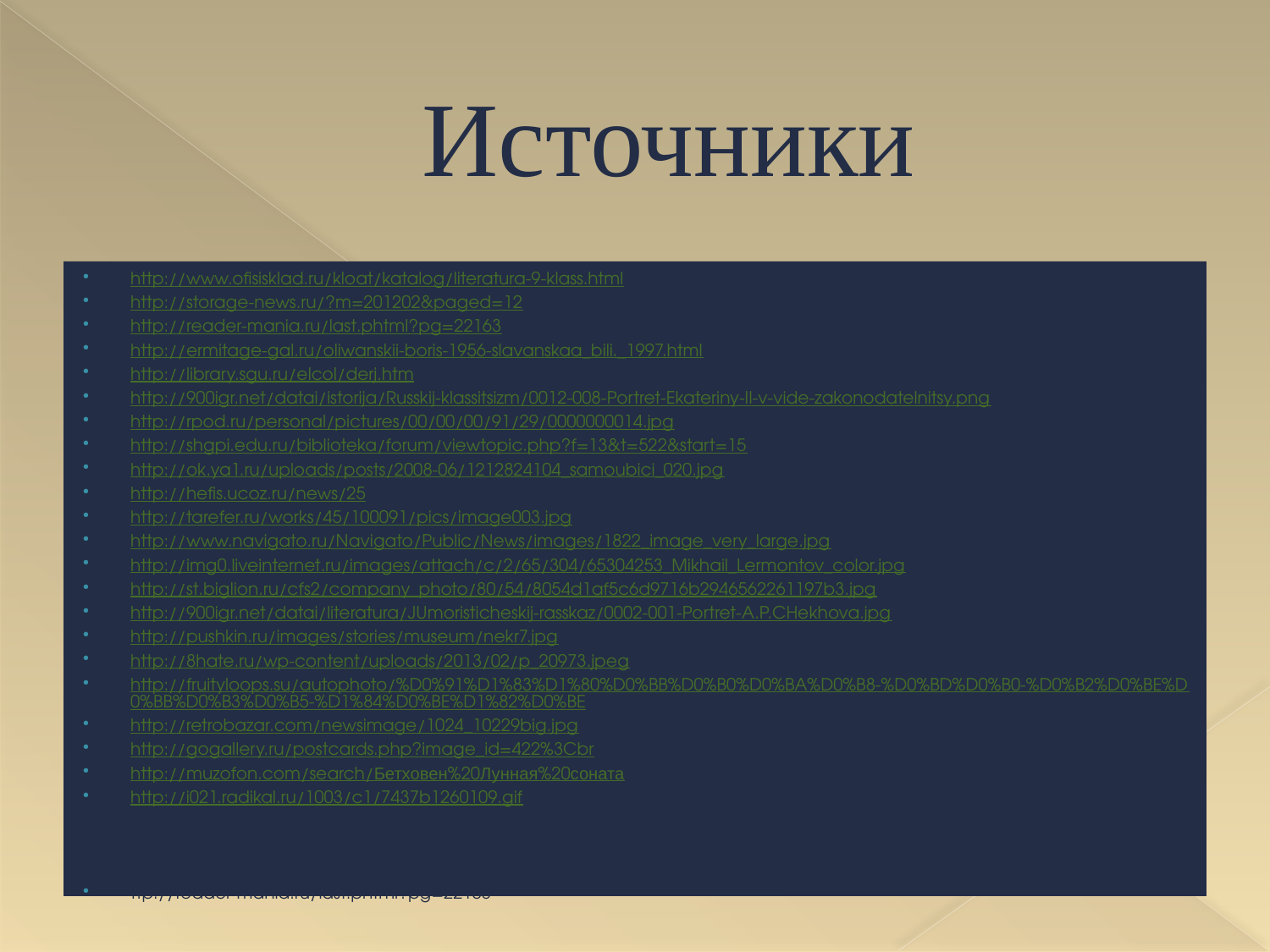

# Источники
http://www.ofisisklad.ru/kloat/katalog/literatura-9-klass.html
http://storage-news.ru/?m=201202&paged=12
http://reader-mania.ru/last.phtml?pg=22163
http://ermitage-gal.ru/oliwanskii-boris-1956-slavanskaa_bili._1997.html
http://library.sgu.ru/elcol/derj.htm
http://900igr.net/datai/istorija/Russkij-klassitsizm/0012-008-Portret-Ekateriny-II-v-vide-zakonodatelnitsy.png
http://rpod.ru/personal/pictures/00/00/00/91/29/0000000014.jpg
http://shgpi.edu.ru/biblioteka/forum/viewtopic.php?f=13&t=522&start=15
http://ok.ya1.ru/uploads/posts/2008-06/1212824104_samoubici_020.jpg
http://hefis.ucoz.ru/news/25
http://tarefer.ru/works/45/100091/pics/image003.jpg
http://www.navigato.ru/Navigato/Public/News/images/1822_image_very_large.jpg
http://img0.liveinternet.ru/images/attach/c/2/65/304/65304253_Mikhail_Lermontov_color.jpg
http://st.biglion.ru/cfs2/company_photo/80/54/8054d1af5c6d9716b2946562261197b3.jpg
http://900igr.net/datai/literatura/JUmoristicheskij-rasskaz/0002-001-Portret-A.P.CHekhova.jpg
http://pushkin.ru/images/stories/museum/nekr7.jpg
http://8hate.ru/wp-content/uploads/2013/02/p_20973.jpeg
http://fruityloops.su/autophoto/%D0%91%D1%83%D1%80%D0%BB%D0%B0%D0%BA%D0%B8-%D0%BD%D0%B0-%D0%B2%D0%BE%D0%BB%D0%B3%D0%B5-%D1%84%D0%BE%D1%82%D0%BE
http://retrobazar.com/newsimage/1024_10229big.jpg
http://gogallery.ru/postcards.php?image_id=422%3Cbr
http://muzofon.com/search/Бетховен%20Лунная%20соната
http://i021.radikal.ru/1003/c1/7437b1260109.gif

ttp://reader-mania.ru/last.phtml?pg=22163